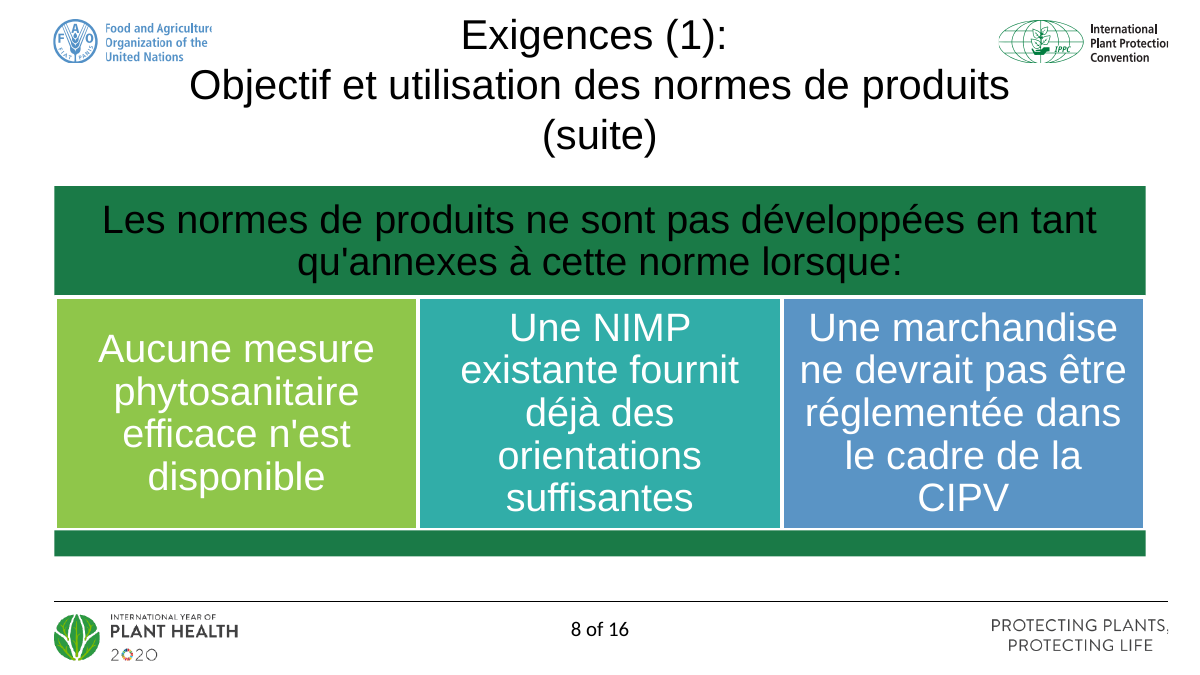

# Exigences (1): Objectif et utilisation des normes de produits (suite)
Les normes de produits ne sont pas développées en tant qu'annexes à cette norme lorsque:
Aucune mesure phytosanitaire efficace n'est disponible
Une NIMP existante fournit déjà des orientations suffisantes
Une marchandise ne devrait pas être réglementée dans le cadre de la CIPV
8 of 16